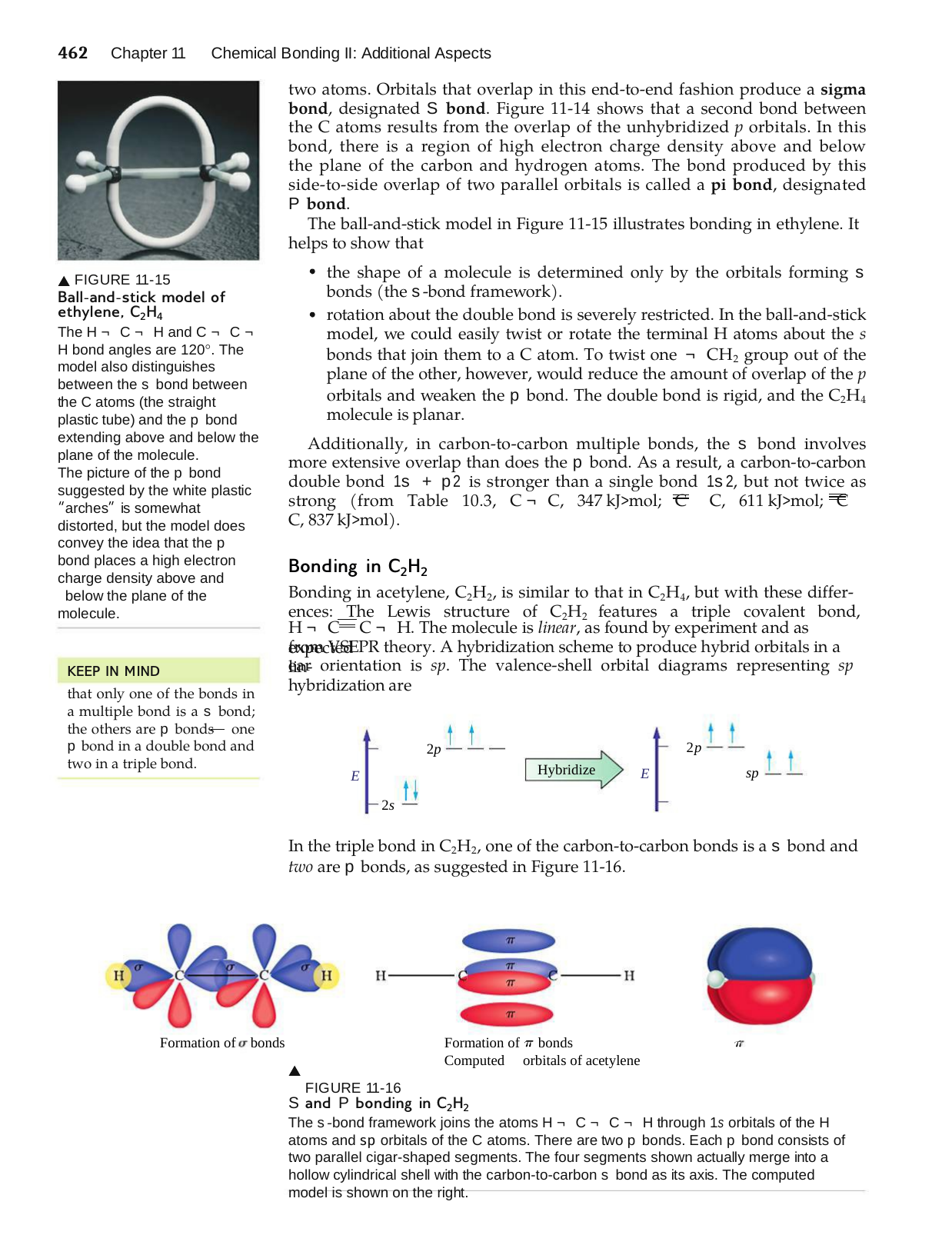

462	Chapter 11
Chemical Bonding II: Additional Aspects
two atoms. Orbitals that overlap in this end-to-end fashion produce a sigma bond, designated S bond. Figure 11-14 shows that a second bond between the C atoms results from the overlap of the unhybridized p orbitals. In this bond, there is a region of high electron charge density above and below the plane of the carbon and hydrogen atoms. The bond produced by this side-to-side overlap of two parallel orbitals is called a pi bond, designated P bond.
The ball-and-stick model in Figure 11-15 illustrates bonding in ethylene. It helps to show that
the shape of a molecule is determined only by the orbitals forming s bonds (the s-bond framework).
rotation about the double bond is severely restricted. In the ball-and-stick model, we could easily twist or rotate the terminal H atoms about the s bonds that join them to a C atom. To twist one  ¬ CH2  group out of the plane of the other, however, would reduce the amount of overlap of the p orbitals and weaken the p bond. The double bond is rigid, and the C2H4 molecule is planar.
Additionally, in carbon-to-carbon multiple bonds, the s bond involves more extensive overlap than does the p bond. As a result, a carbon-to-carbon double bond  1s  +  p2  is stronger than a single bond  1s2, but not twice as strong   (from   Table   10.3,   C ¬ C,   347 kJ>mol;   C     C,   611 kJ>mol;   C     C, 837 kJ>mol).

 FIGURE 11-15
Ball-and-stick model of ethylene, C2H4
The H ¬ C ¬ H and C ¬ C ¬ H bond angles are 120°. The model also distinguishes between the s bond between the C atoms (the straight plastic tube) and the p bond extending above and below the plane of the molecule.
The picture of the p bond suggested by the white plastic
arches   is somewhat distorted, but the model does convey the idea that the p bond places a high electron charge density above and
below the plane of the molecule.

Bonding in C2H2
Bonding in acetylene, C2H2, is similar to that in C2H4, but with these differ- ences:   The   Lewis   structure   of   C2H2    features   a   triple   covalent   bond,
H ¬ C	C ¬ H. The molecule is linear, as found by experiment and as expected

from VSEPR theory. A hybridization scheme to produce hybrid orbitals in a lin-
ear  orientation  is  sp.  The  valence-shell  orbital  diagrams  representing  sp
hybridization are
KEEP IN MIND
that only one of the bonds in a multiple bond is a s bond; the others are p bonds    one p bond in a double bond and two in a triple bond.

2p
2p
Hybridize
sp
E
E
2s

In the triple bond in C2H2, one of the carbon-to-carbon bonds is a s bond and
two are p bonds, as suggested in Figure 11-16.
Formation of    bonds
Formation of     bonds	Computed     orbitals of acetylene
 FIGURE 11-16
S and P bonding in C2H2
The s-bond framework joins the atoms H ¬ C ¬ C ¬ H through 1s orbitals of the H atoms and sp orbitals of the C atoms. There are two p bonds. Each p bond consists of
two parallel cigar-shaped segments. The four segments shown actually merge into a hollow cylindrical shell with the carbon-to-carbon s bond as its axis. The computed model is shown on the right.